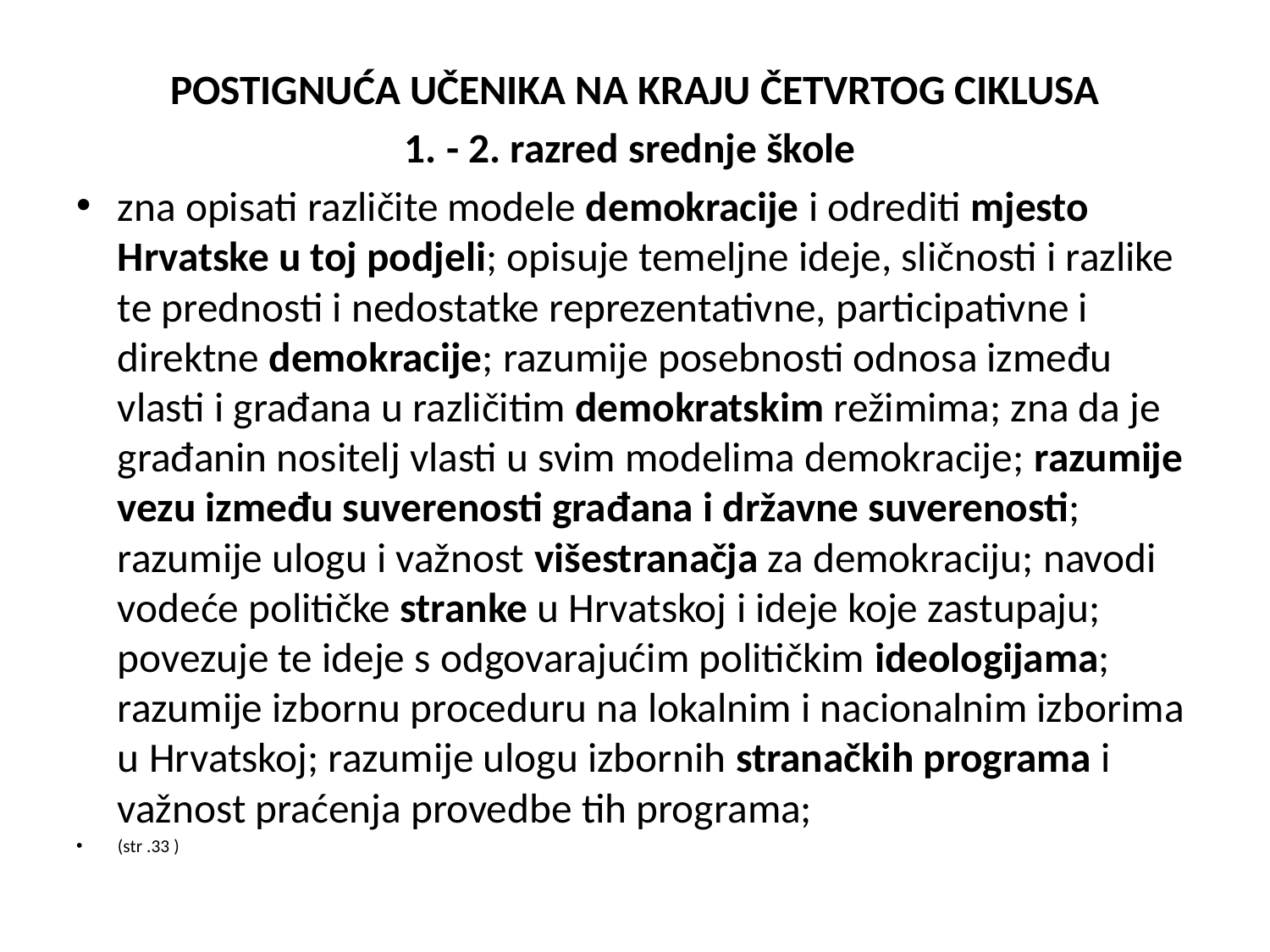

POSTIGNUĆA UČENIKA NA KRAJU ČETVRTOG CIKLUSA
1. - 2. razred srednje škole
zna opisati različite modele demokracije i odrediti mjesto Hrvatske u toj podjeli; opisuje temeljne ideje, sličnosti i razlike te prednosti i nedostatke reprezentativne, participativne i direktne demokracije; razumije posebnosti odnosa između vlasti i građana u različitim demokratskim režimima; zna da je građanin nositelj vlasti u svim modelima demokracije; razumije vezu između suverenosti građana i državne suverenosti; razumije ulogu i važnost višestranačja za demokraciju; navodi vodeće političke stranke u Hrvatskoj i ideje koje zastupaju; povezuje te ideje s odgovarajućim političkim ideologijama; razumije izbornu proceduru na lokalnim i nacionalnim izborima u Hrvatskoj; razumije ulogu izbornih stranačkih programa i važnost praćenja provedbe tih programa;
(str .33 )